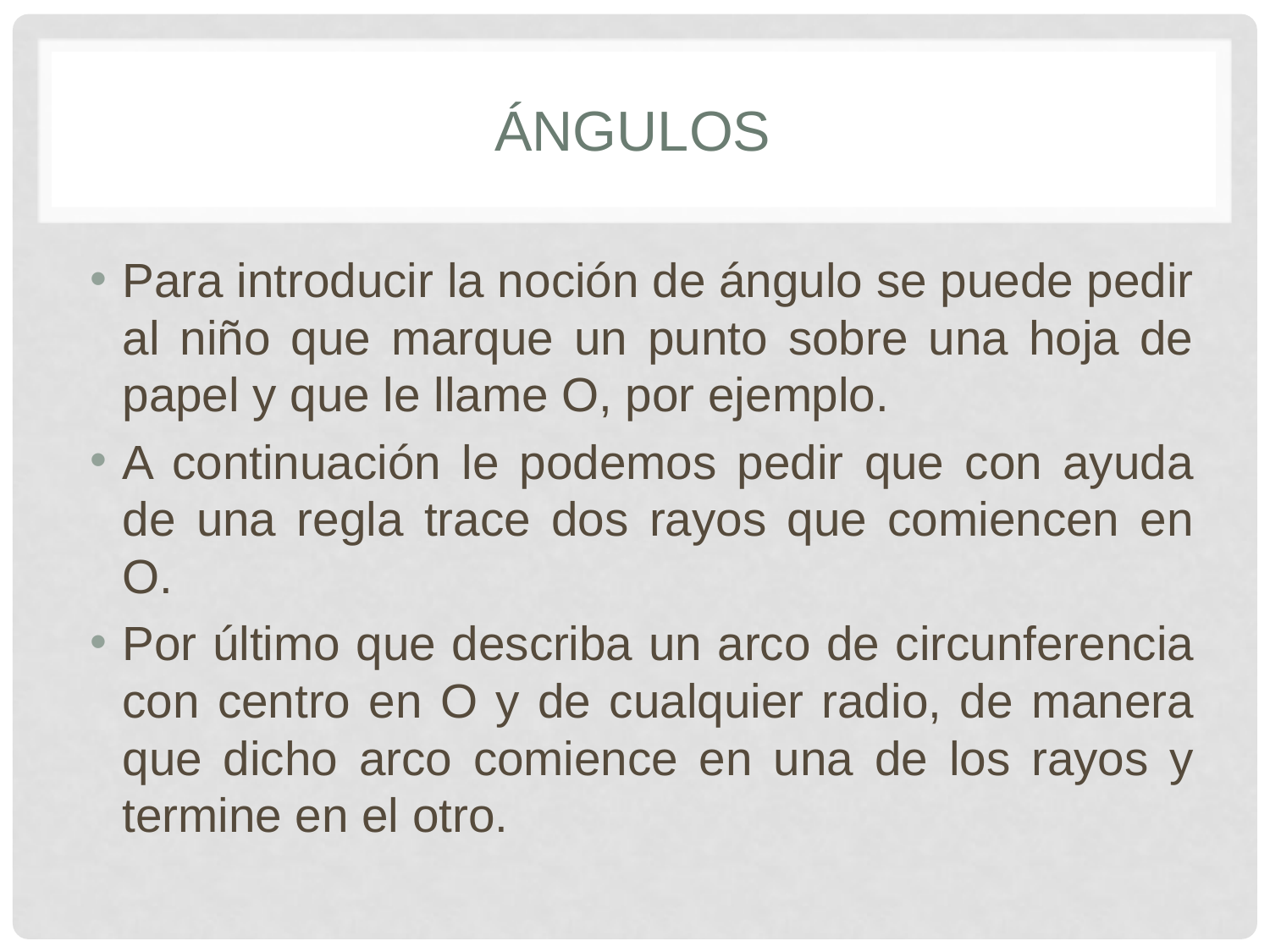

# Ángulos
Para introducir la noción de ángulo se puede pedir al niño que marque un punto sobre una hoja de papel y que le llame O, por ejemplo.
A continuación le podemos pedir que con ayuda de una regla trace dos rayos que comiencen en O.
Por último que describa un arco de circunferencia con centro en O y de cualquier radio, de manera que dicho arco comience en una de los rayos y termine en el otro.